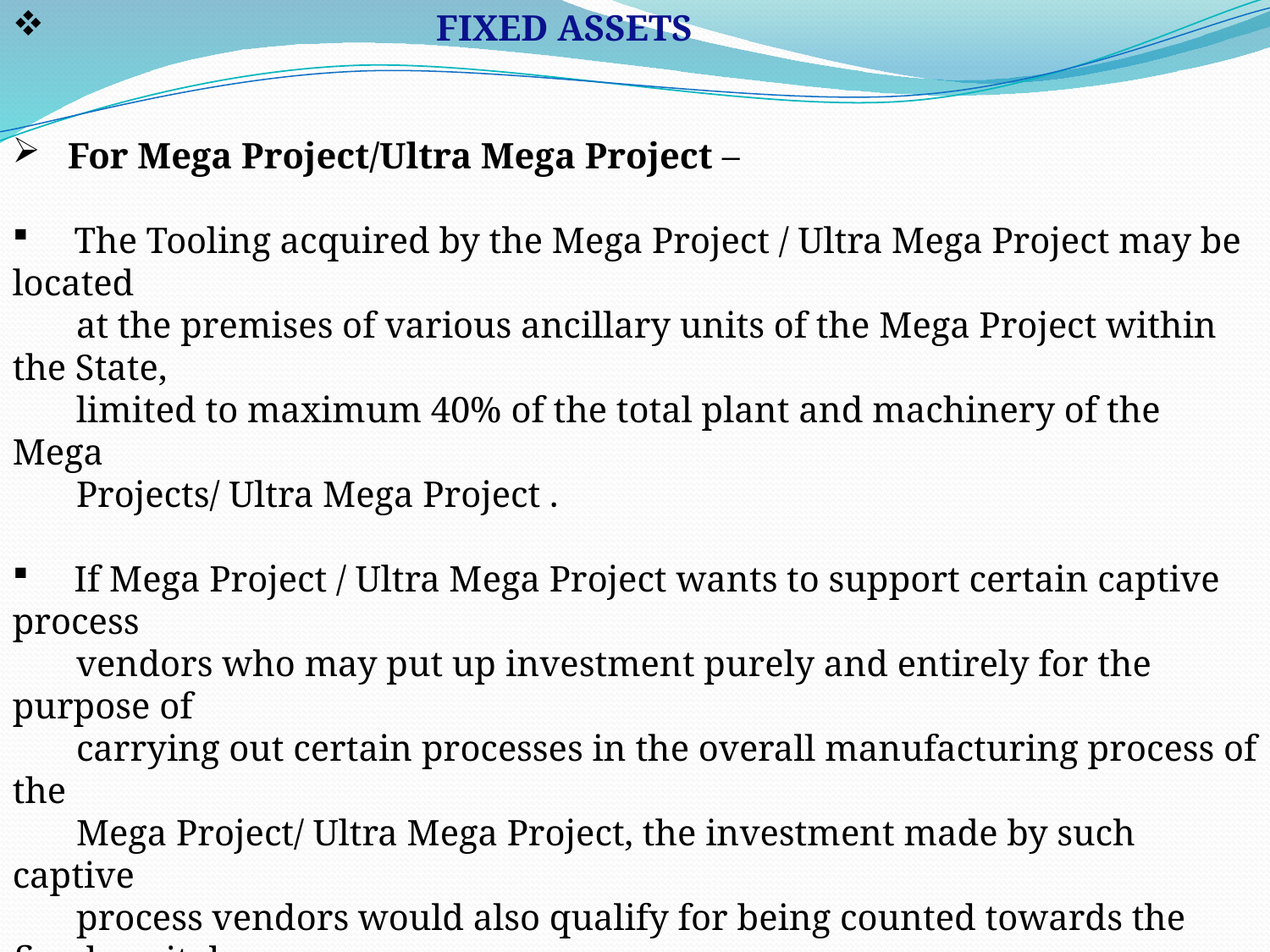

FIXED ASSETS

   For Mega Project/Ultra Mega Project –

     The Tooling acquired by the Mega Project / Ultra Mega Project may be located
       at the premises of various ancillary units of the Mega Project within the State,
       limited to maximum 40% of the total plant and machinery of the Mega
       Projects/ Ultra Mega Project .

     If Mega Project / Ultra Mega Project wants to support certain captive process
       vendors who may put up investment purely and entirely for the purpose of
       carrying out certain processes in the overall manufacturing process of the
       Mega Project/ Ultra Mega Project, the investment made by such captive
       process vendors would also qualify for being counted towards the fixed capital
       investment of the Mega Project / Ultra Mega Project subject to the following
       conditions–
 WWW.INDUSTRIALSUBSIDY.COM                                   BY CA G.B.MODI